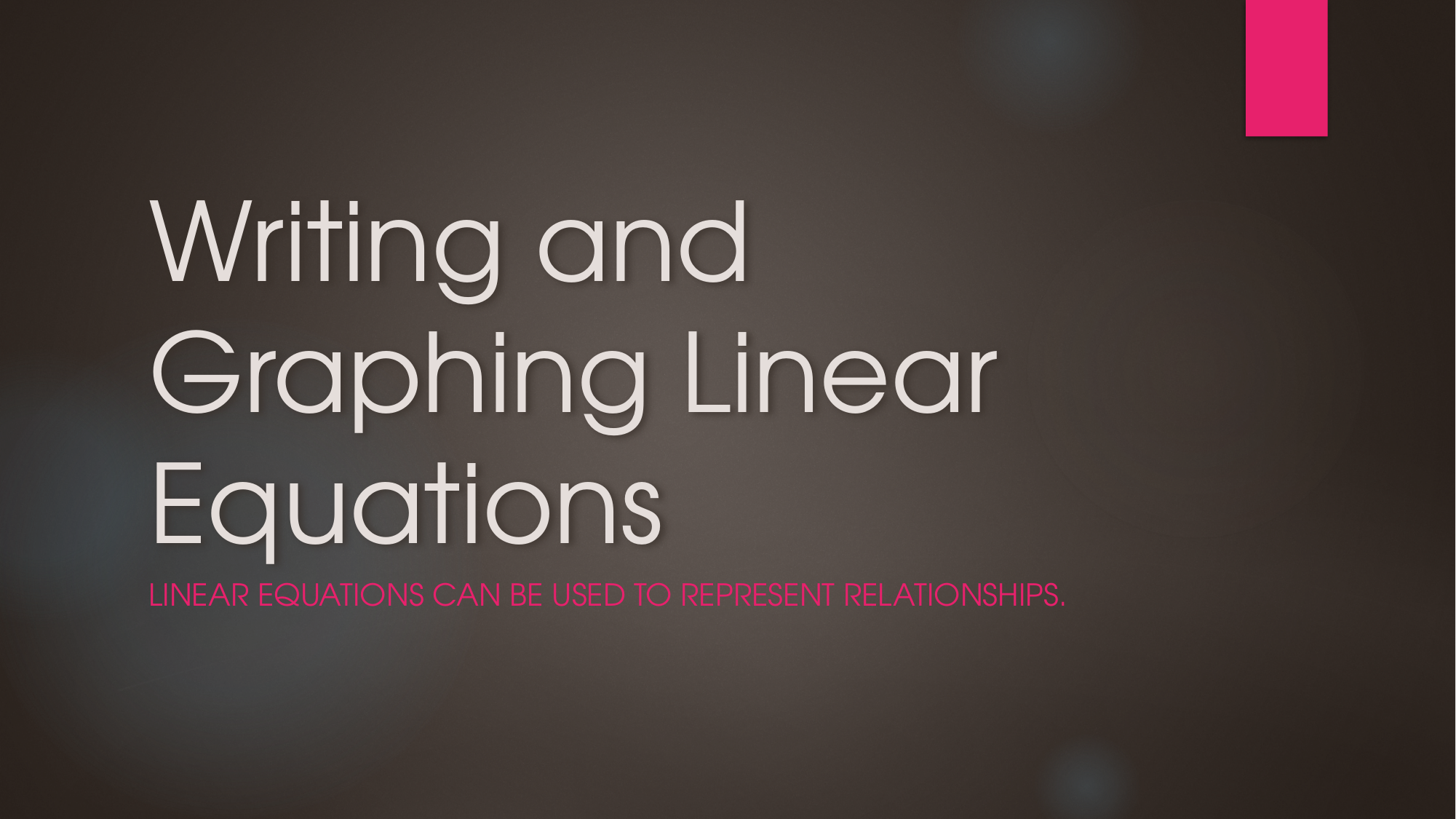

# Writing and Graphing Linear Equations
Linear equations can be used to represent relationships.